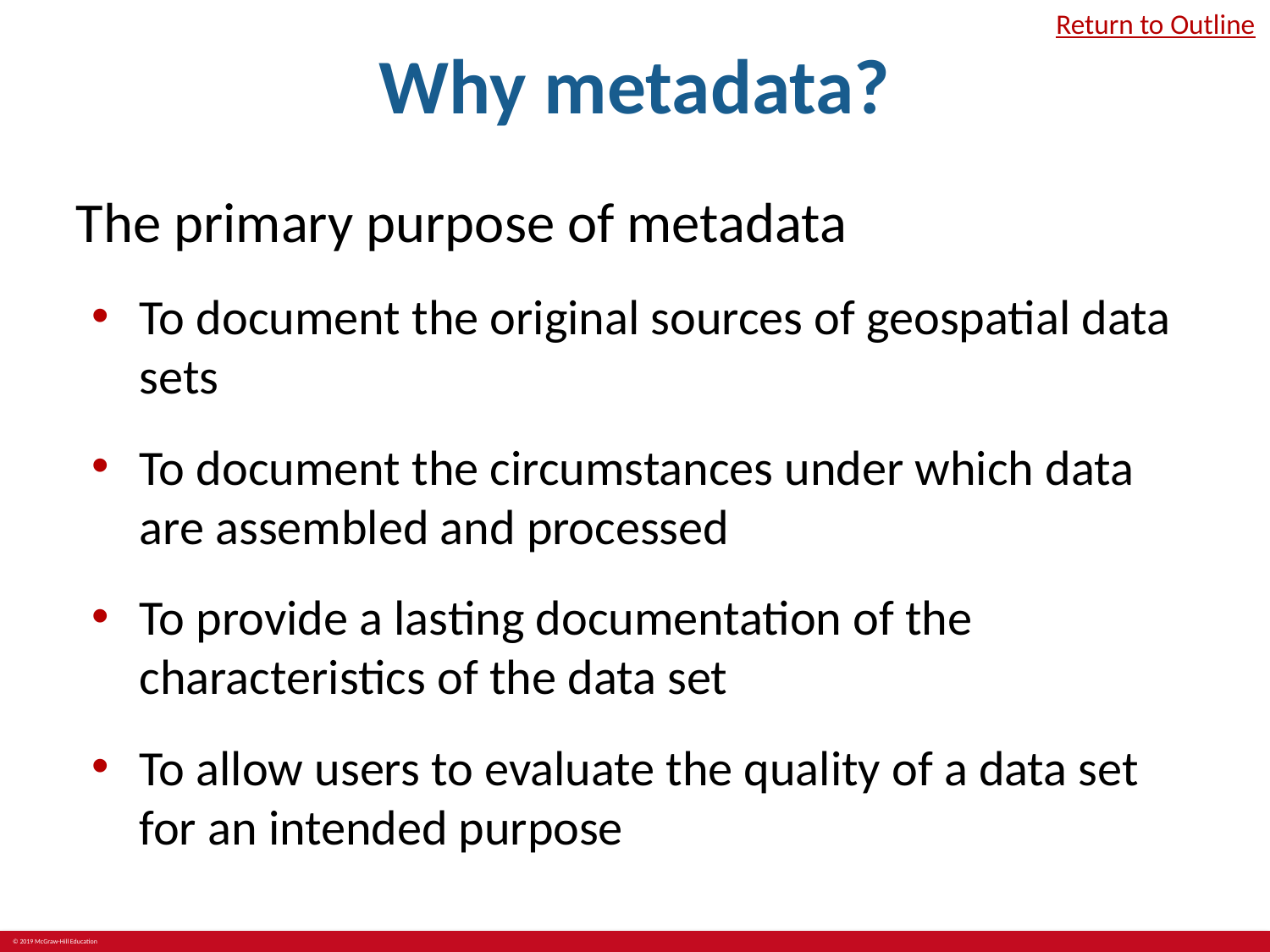

# Why metadata?
Return to Outline
The primary purpose of metadata
To document the original sources of geospatial data sets
To document the circumstances under which data are assembled and processed
To provide a lasting documentation of the characteristics of the data set
To allow users to evaluate the quality of a data set for an intended purpose